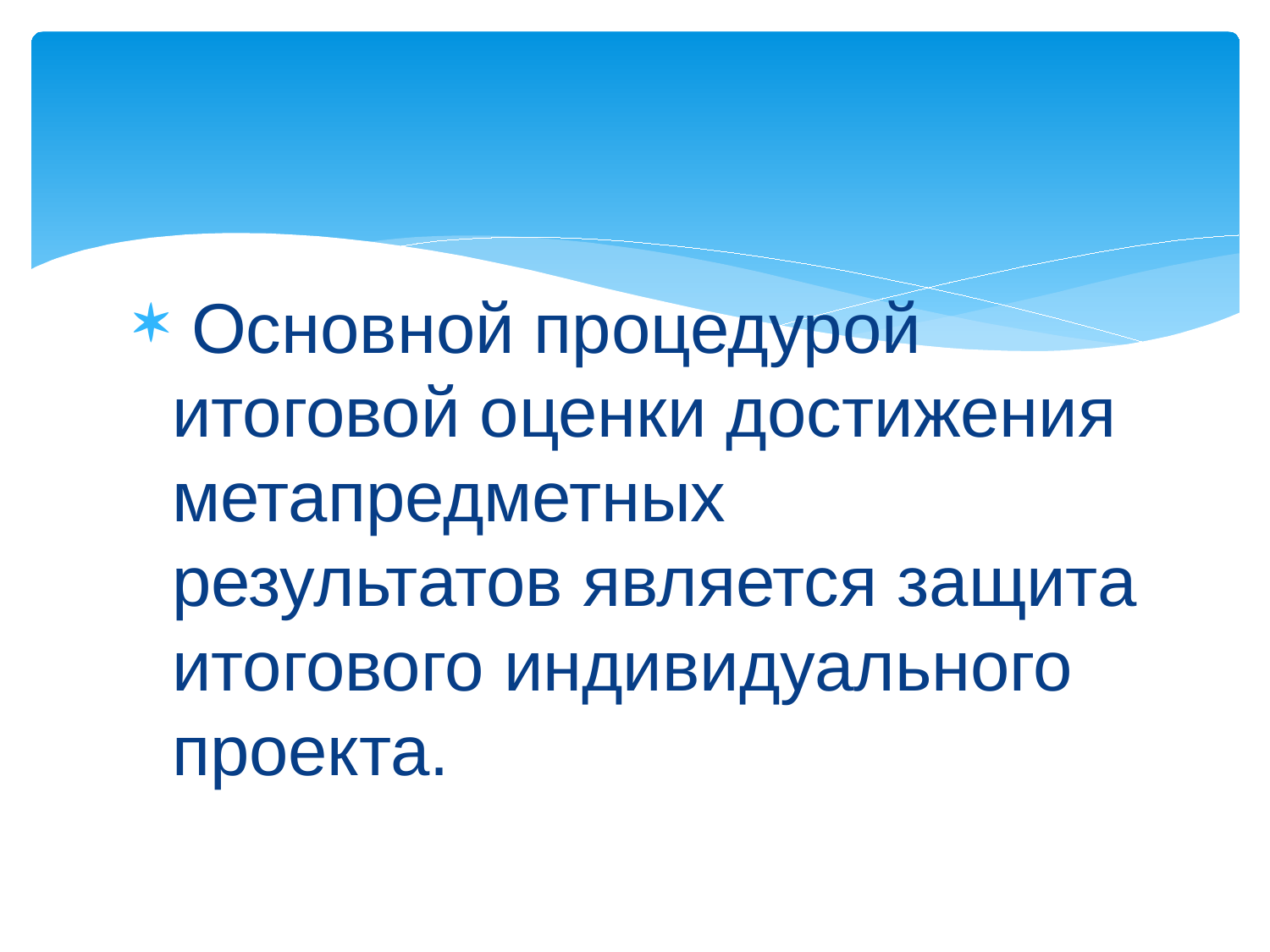

#
 Основной процедурой итоговой оценки достижения метапредметных результатов является защита итогового индивидуального проекта.